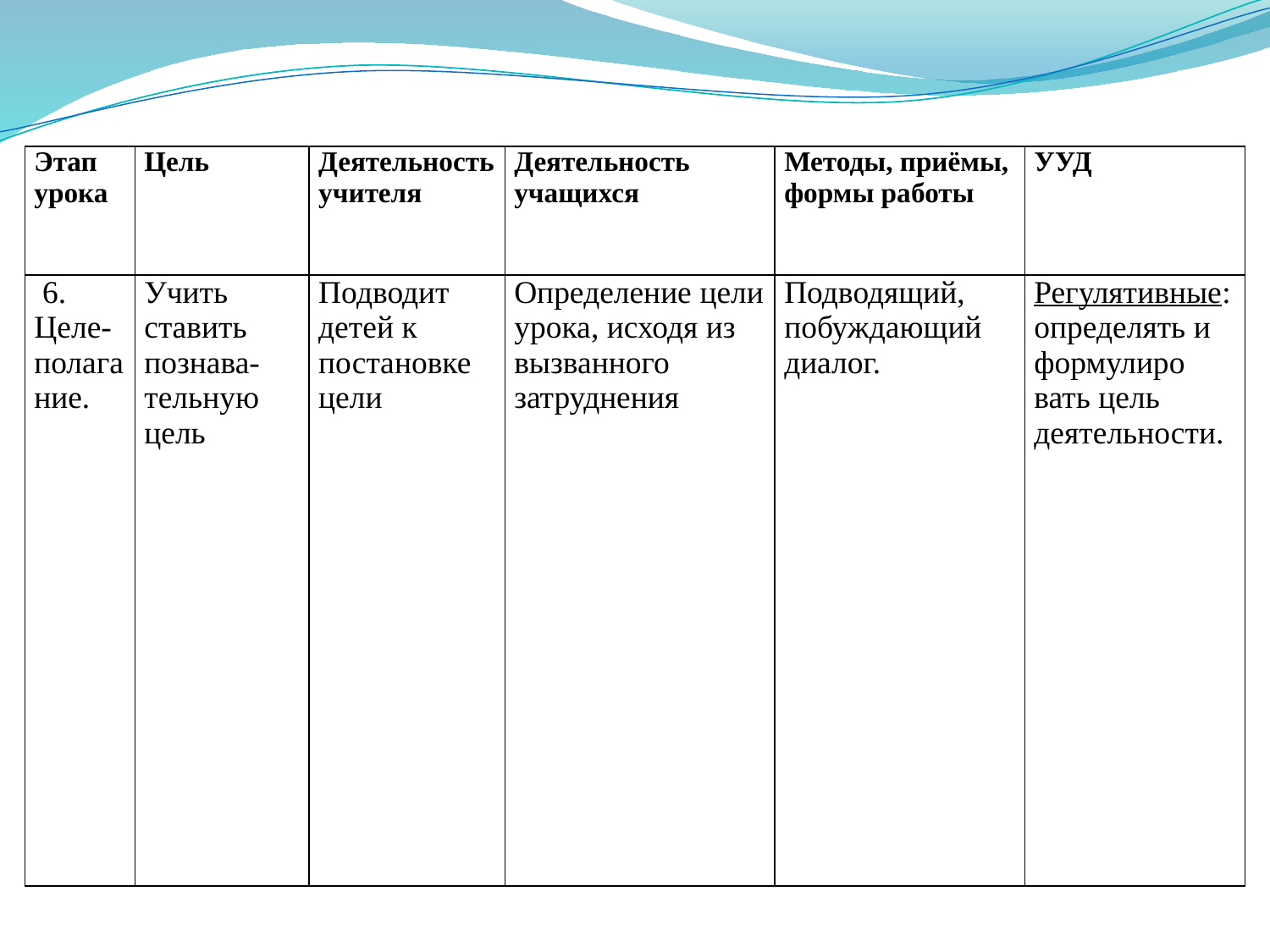

| Этап урока | Цель | Деятельность учителя | Деятельность учащихся | Методы, приёмы, формы работы | УУД |
| --- | --- | --- | --- | --- | --- |
| 6. Целе-полагание. | Учить ставить познава-тельную цель | Подводит детей к постановке цели | Определение цели урока, исходя из вызванного затруднения | Подводящий, побуждающий диалог. | Регулятивные: определять и формулиро вать цель деятельности. |